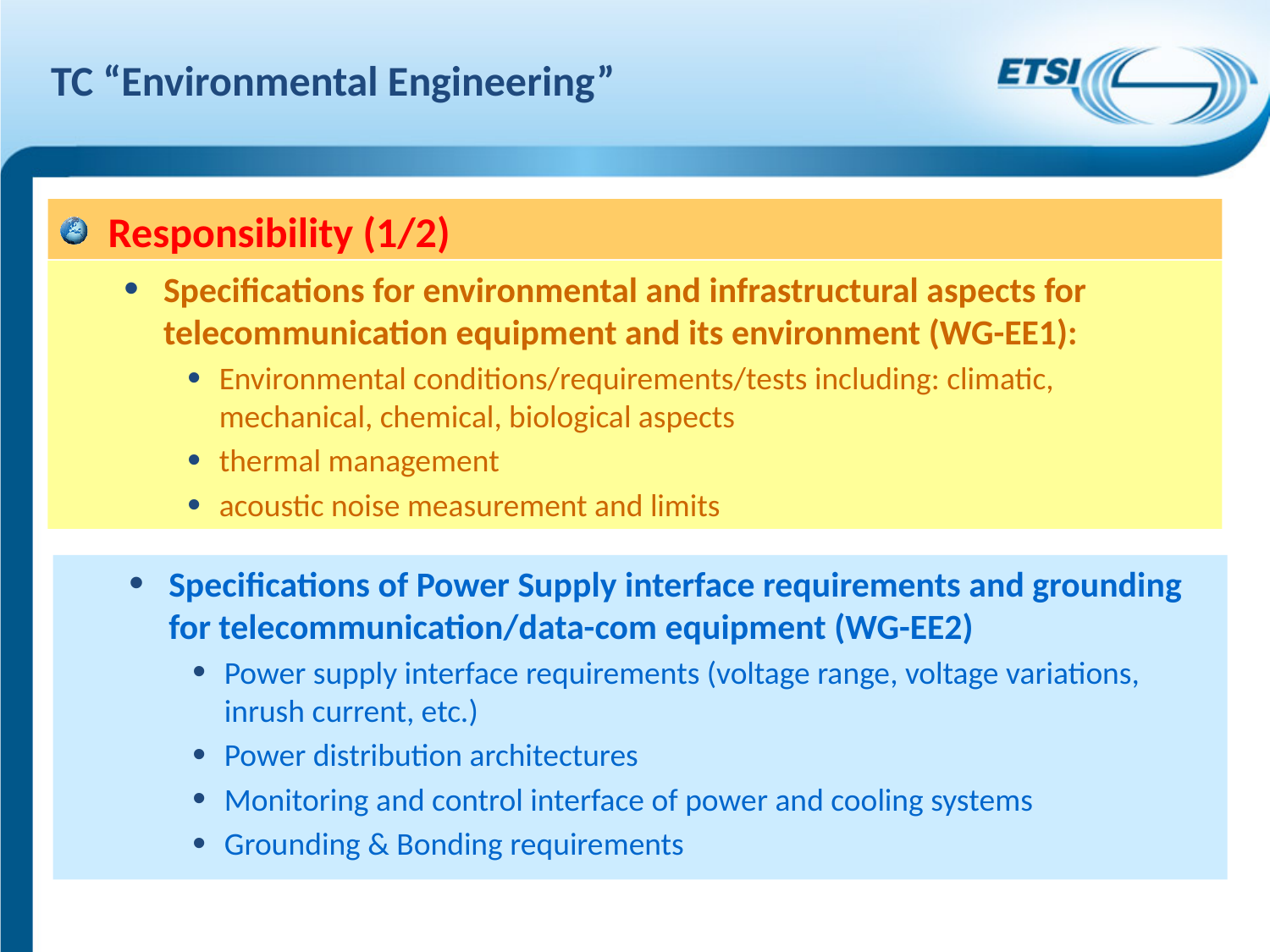

# TC “Environmental Engineering”
Responsibility (1/2)
Specifications for environmental and infrastructural aspects for telecommunication equipment and its environment (WG-EE1):
Environmental conditions/requirements/tests including: climatic, mechanical, chemical, biological aspects
thermal management
acoustic noise measurement and limits
Specifications of Power Supply interface requirements and grounding for telecommunication/data-com equipment (WG-EE2)
Power supply interface requirements (voltage range, voltage variations, inrush current, etc.)
Power distribution architectures
Monitoring and control interface of power and cooling systems
Grounding & Bonding requirements